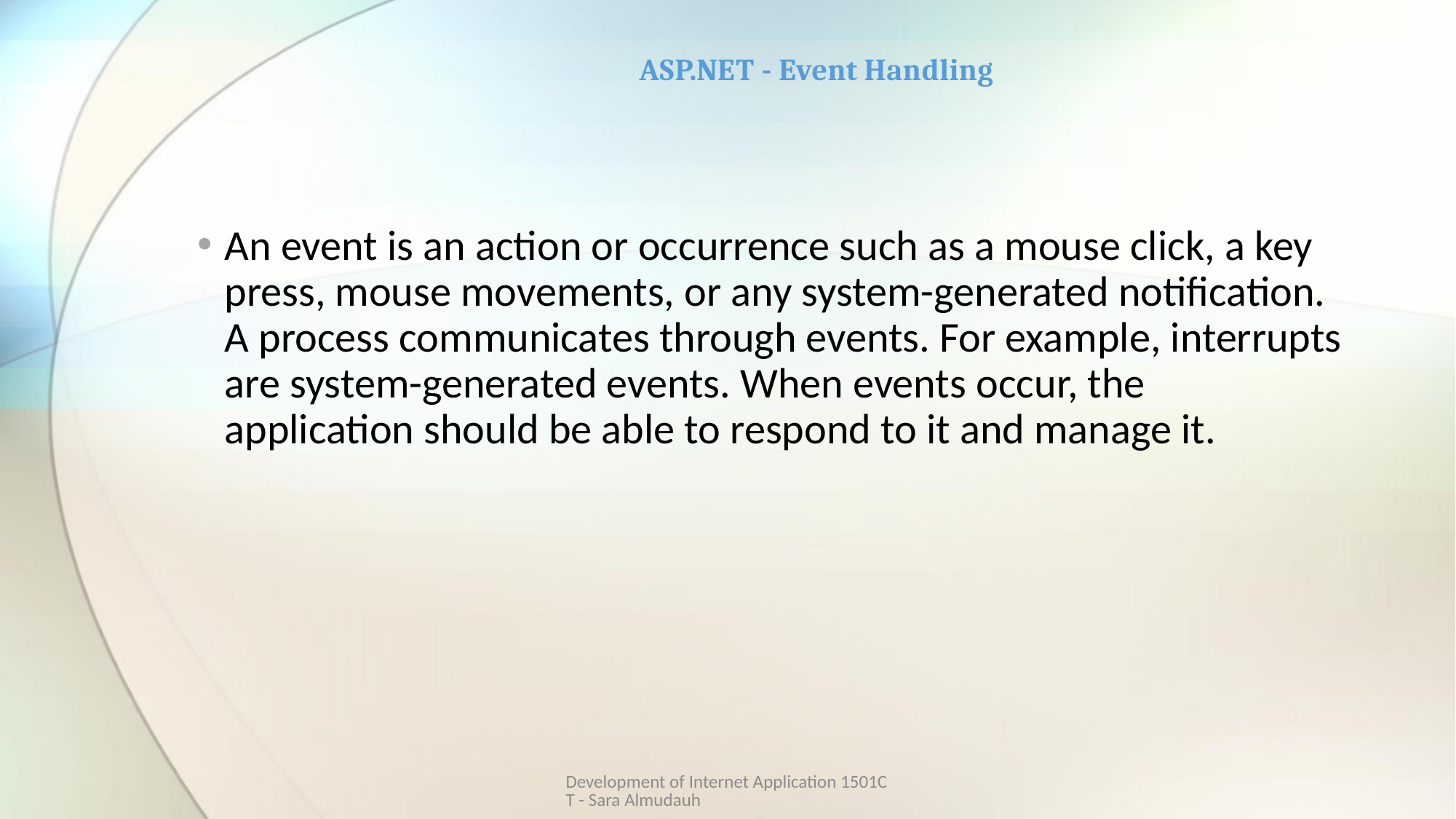

# ASP.NET - Event Handling
An event is an action or occurrence such as a mouse click, a key press, mouse movements, or any system-generated notification. A process communicates through events. For example, interrupts are system-generated events. When events occur, the application should be able to respond to it and manage it.
Development of Internet Application 1501CT - Sara Almudauh